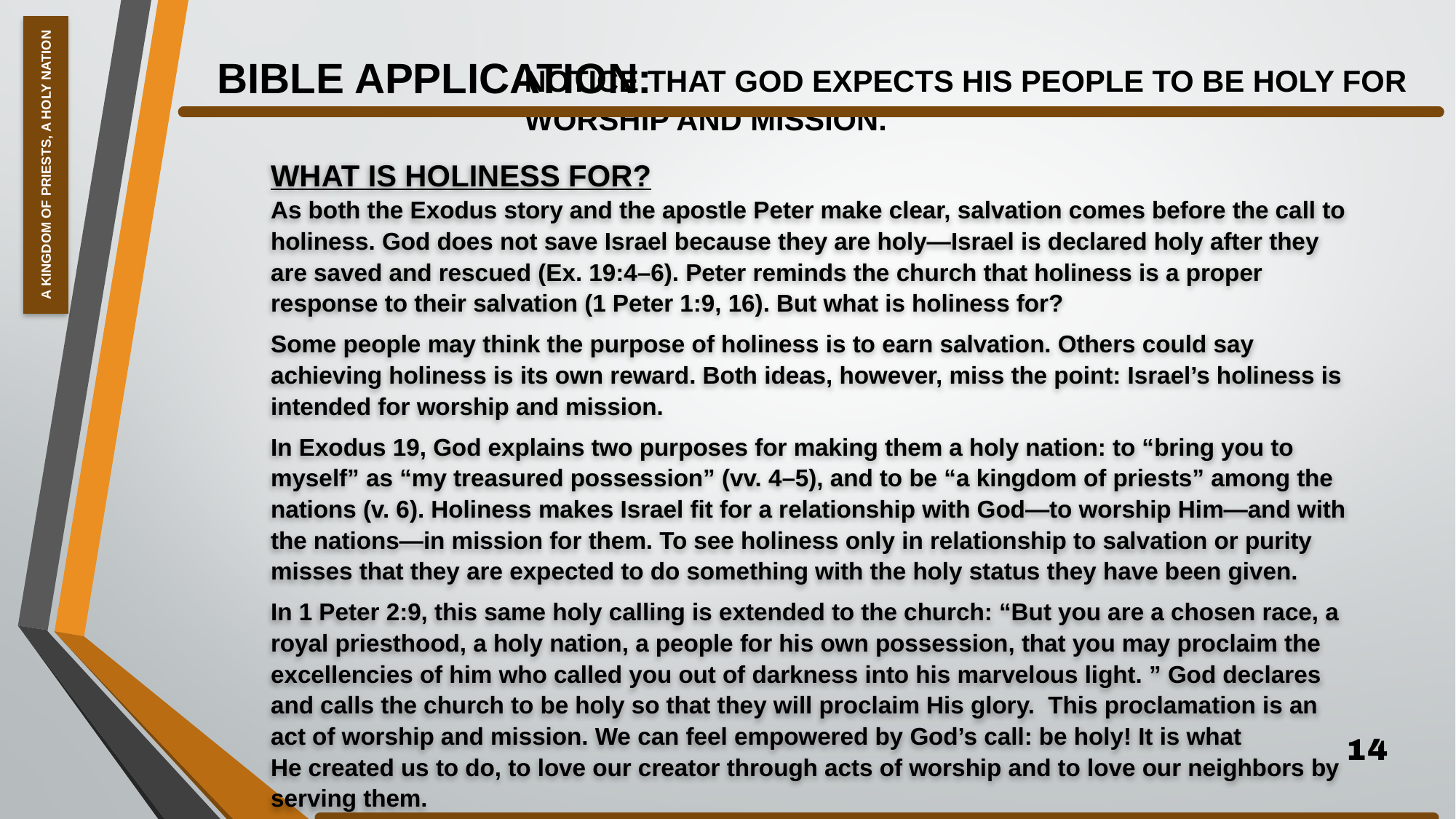

Bible Application:
Notice that God expects His people to be holy for worship and mission.
A Kingdom of Priests, A Holy Nation
What Is Holiness For?
As both the Exodus story and the apostle Peter make clear, salvation comes before the call to holiness. God does not save Israel because they are holy—Israel is declared holy after they are saved and rescued (Ex. 19:4–6). Peter reminds the church that holiness is a proper response to their salvation (1 Peter 1:9, 16). But what is holiness for?

Some people may think the purpose of holiness is to earn salvation. Others could say achieving holiness is its own reward. Both ideas, however, miss the point: Israel’s holiness is intended for worship and mission.

In Exodus 19, God explains two purposes for making them a holy nation: to “bring you to myself” as “my treasured possession” (vv. 4–5), and to be “a kingdom of priests” among the nations (v. 6). Holiness makes Israel fit for a relationship with God—to worship Him—and with the nations—in mission for them. To see holiness only in relationship to salvation or purity misses that they are expected to do something with the holy status they have been given.

In 1 Peter 2:9, this same holy calling is extended to the church: “But you are a chosen race, a royal priesthood, a holy nation, a people for his own possession, that you may proclaim the excellencies of him who called you out of darkness into his marvelous light. ” God declares and calls the church to be holy so that they will proclaim His glory.  This proclamation is an act of worship and mission. We can feel empowered by God’s call: be holy! It is what He created us to do, to love our creator through acts of worship and to love our neighbors by serving them.
14